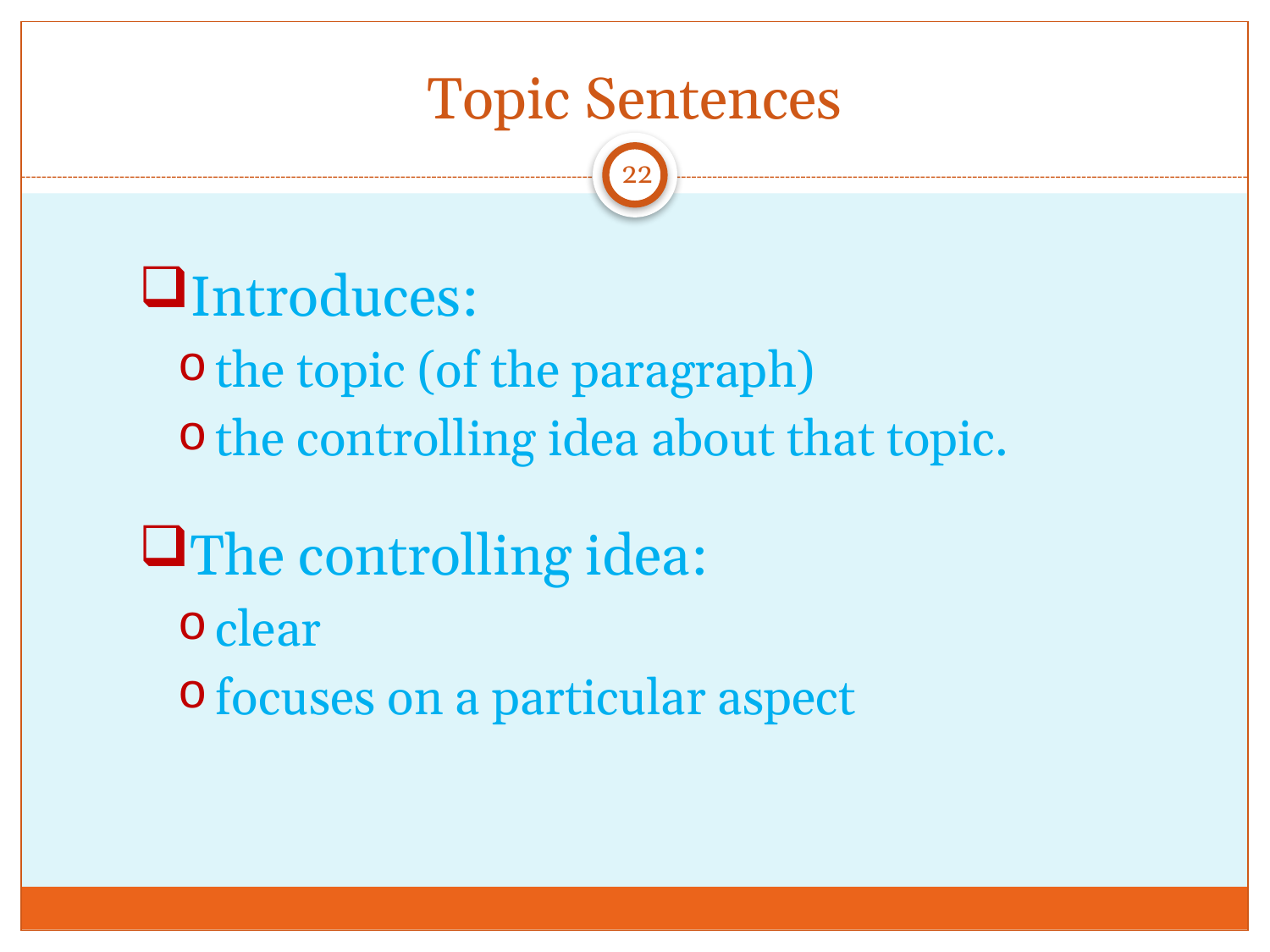

# Topic Sentences
22
Introduces:
the topic (of the paragraph)
the controlling idea about that topic.
The controlling idea:
clear
focuses on a particular aspect